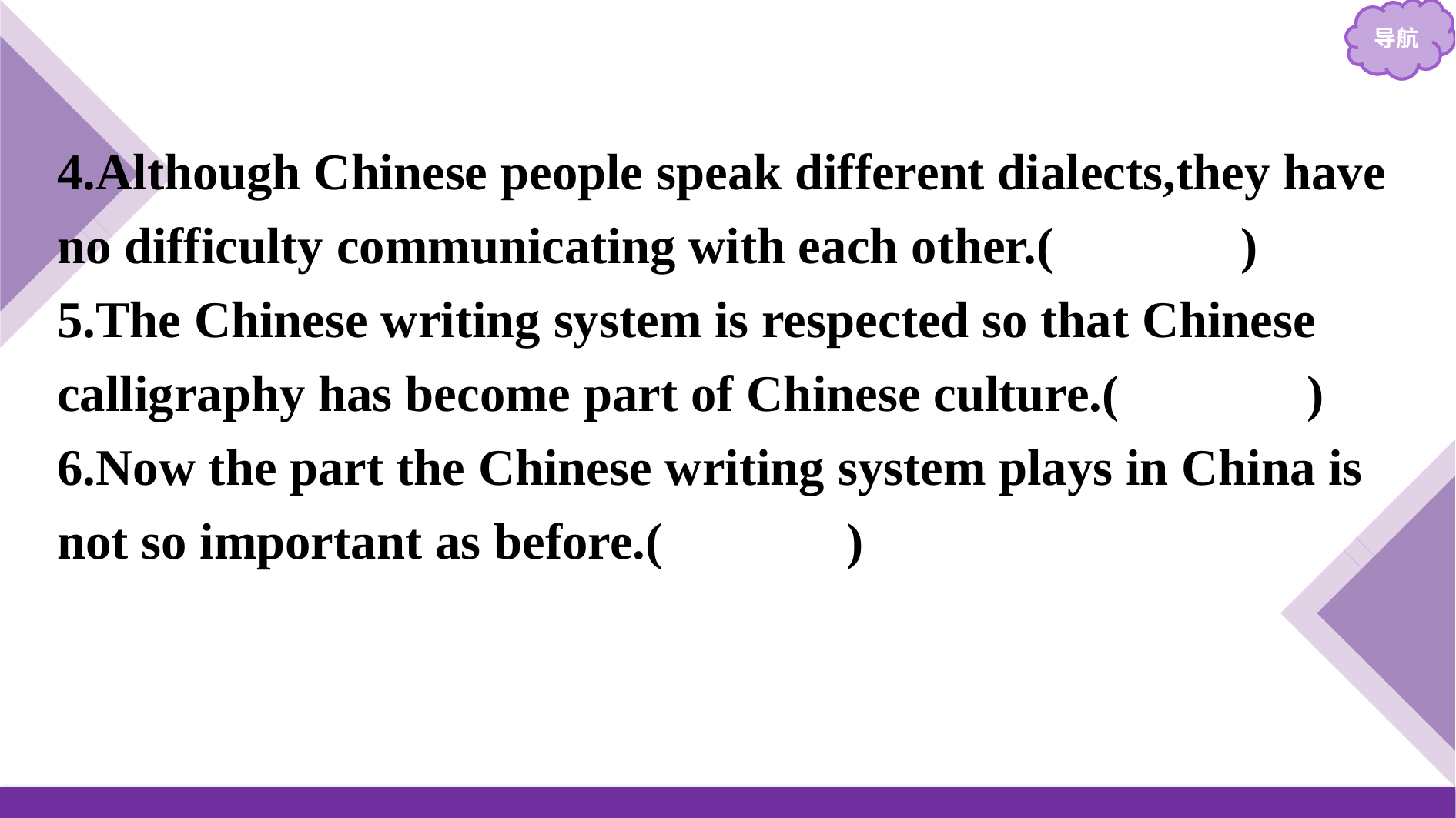

4.Although Chinese people speak different dialects,they have no difficulty communicating with each other.(　T　)
5.The Chinese writing system is respected so that Chinese calligraphy has become part of Chinese culture.(　T　)
6.Now the part the Chinese writing system plays in China is not so important as before.(　F　)